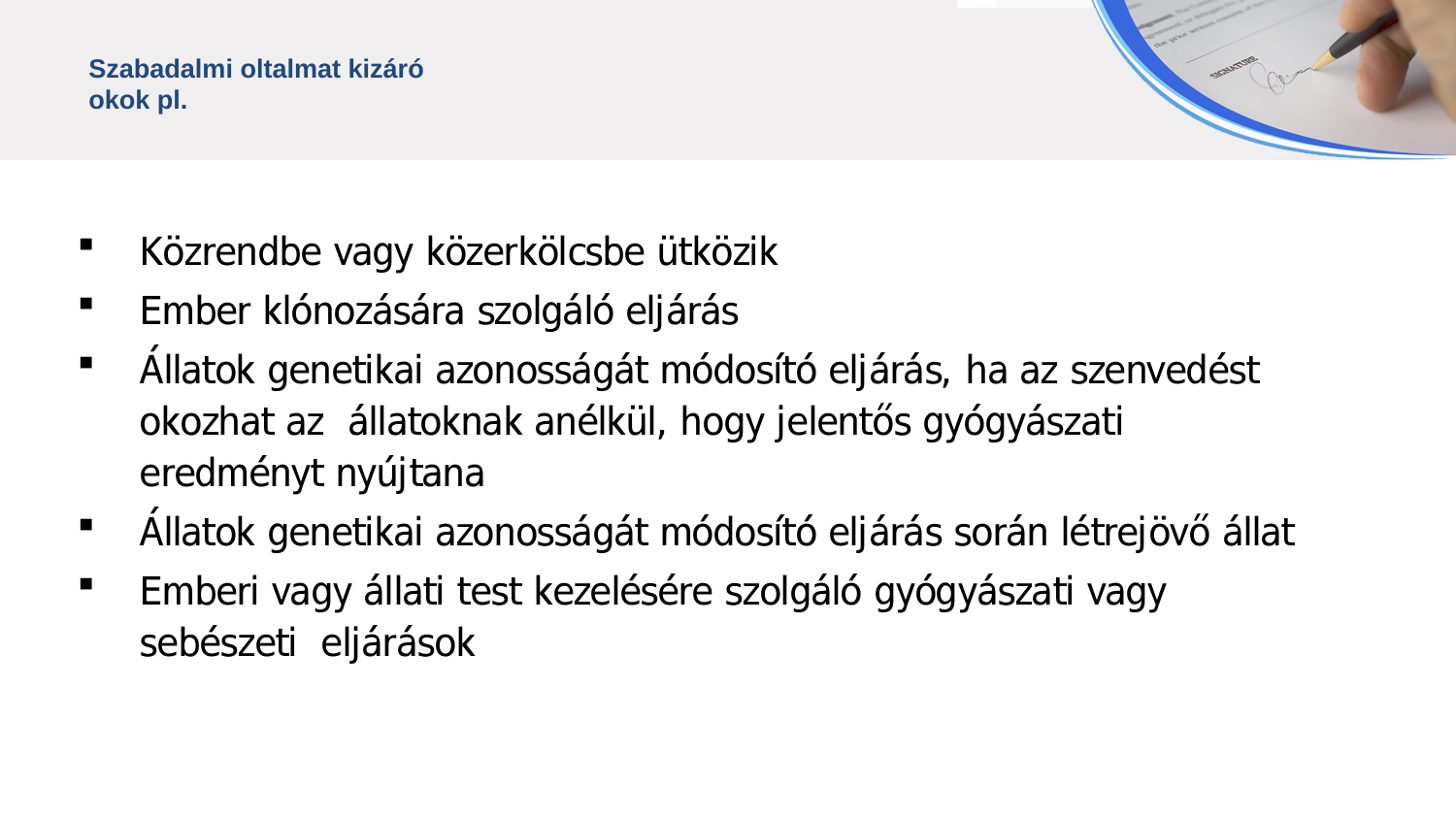

Szabadalmi oltalmat kizáró
okok pl.
Közrendbe vagy közerkölcsbe ütközik
Ember klónozására szolgáló eljárás
Állatok genetikai azonosságát módosító eljárás, ha az szenvedést okozhat az  állatoknak anélkül, hogy jelentős gyógyászati eredményt nyújtana
Állatok genetikai azonosságát módosító eljárás során létrejövő állat
Emberi vagy állati test kezelésére szolgáló gyógyászati vagy sebészeti  eljárások